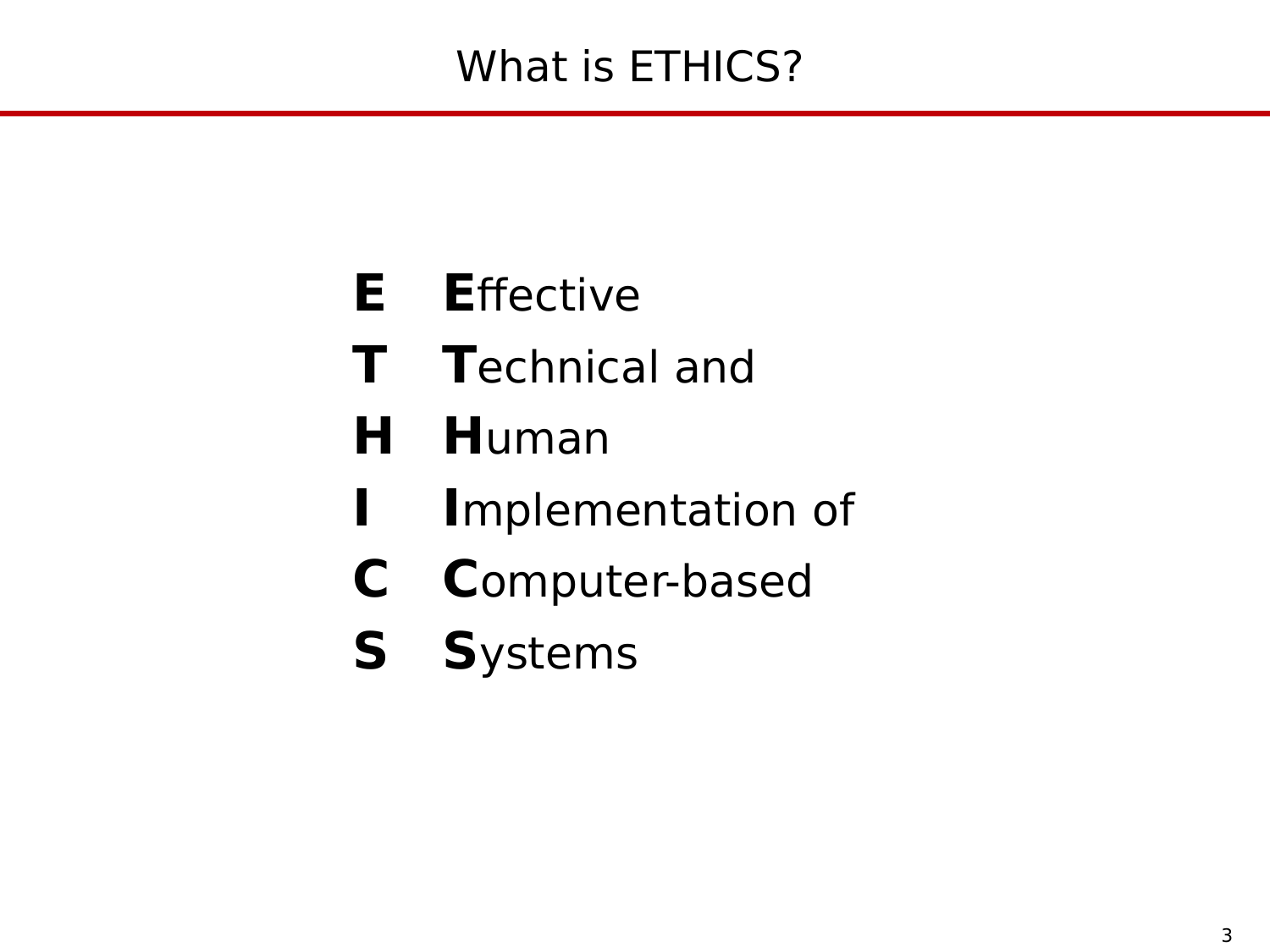

# What is ETHICS?
E
T
H
I
C
S
Effective
Technical and
Human
Implementation of
Computer-based
Systems
3